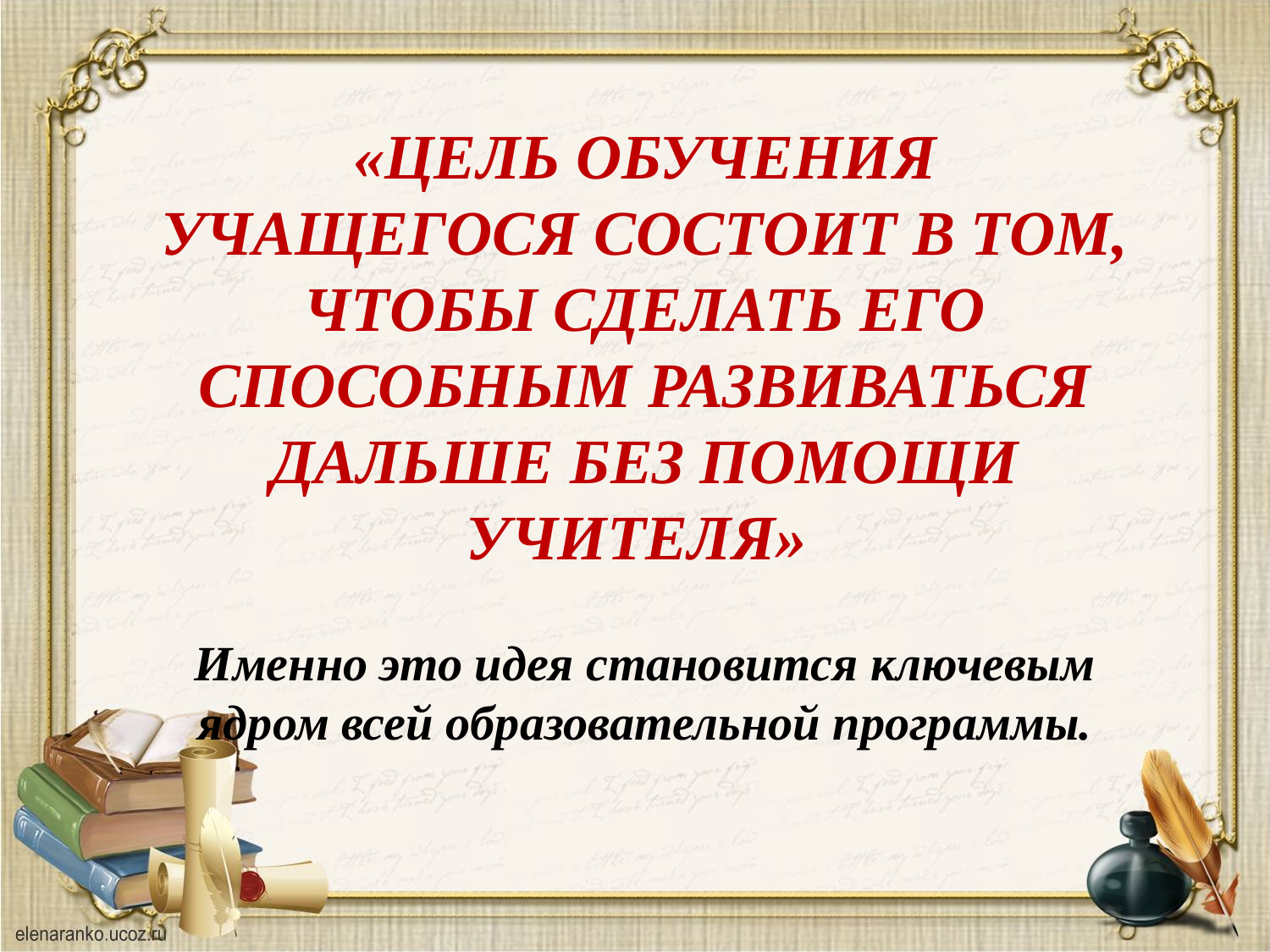

«ЦЕЛЬ ОБУЧЕНИЯ УЧАЩЕГОСЯ СОСТОИТ В ТОМ, ЧТОБЫ СДЕЛАТЬ ЕГО СПОСОБНЫМ РАЗВИВАТЬСЯ ДАЛЬШЕ БЕЗ ПОМОЩИ УЧИТЕЛЯ»

Именно это идея становится ключевым ядром всей образовательной программы.